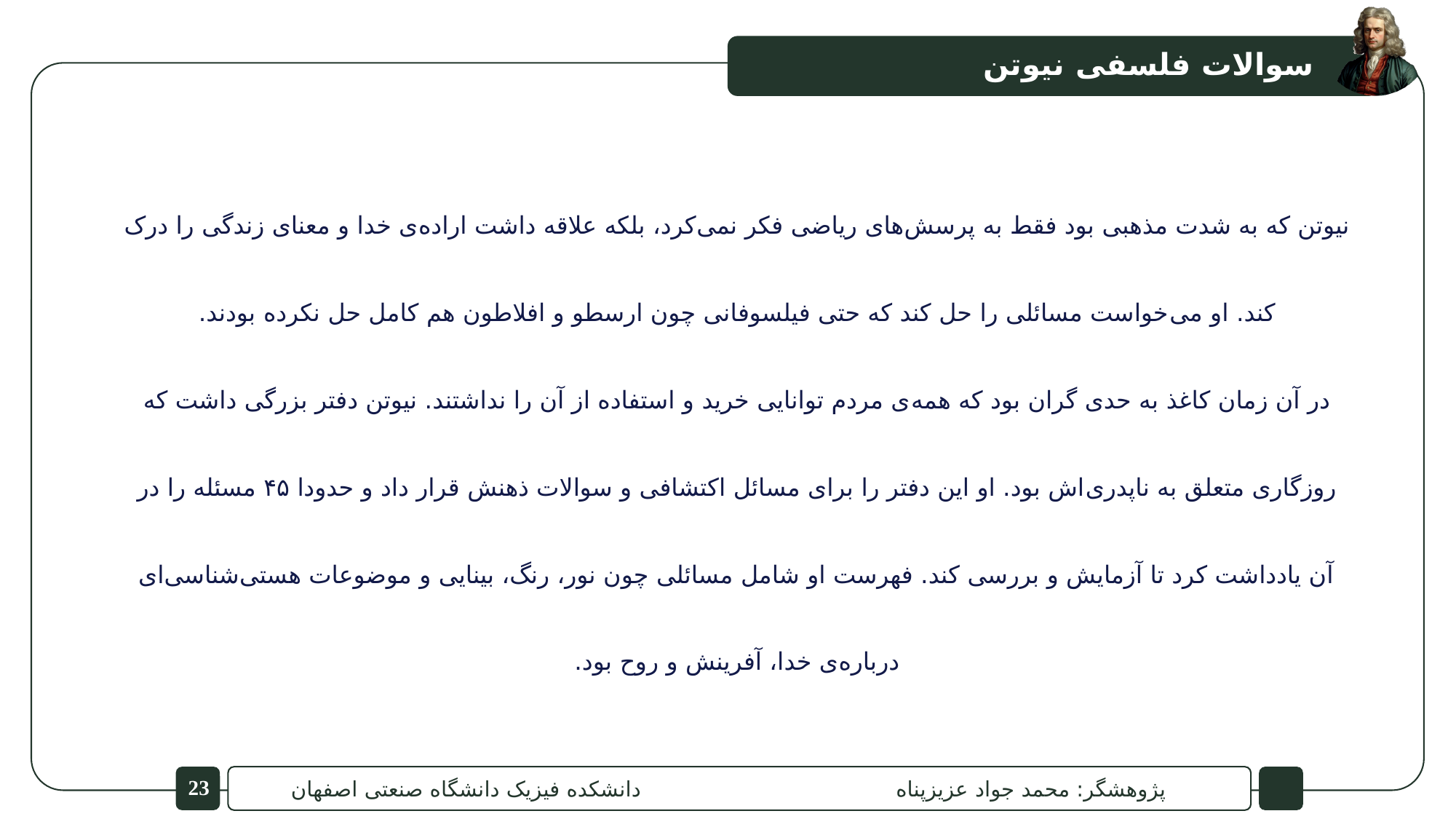

سوالات فلسفی نیوتن
نیوتن که به شدت مذهبی بود فقط به پرسش‌های ریاضی فکر نمی‌کرد، بلکه علاقه داشت اراده‌ی خدا و معنای زندگی را درک کند. او می‌خواست مسائلی را حل کند که حتی فیلسوفانی چون ارسطو و افلاطون هم کامل حل نکرده‌ بودند.
در آن زمان کاغذ به حدی گران بود که همه‌ی مردم توانایی خرید و استفاده از آن را نداشتند. نیوتن دفتر بزرگی داشت که روزگاری متعلق به ناپدری‌اش بود. او این دفتر را برای مسائل اکتشافی و سوالات ذهنش قرار داد و حدودا ۴۵ مسئله را در آن یادداشت کرد تا آزمایش و بررسی کند. فهرست او شامل مسائلی چون نور، رنگ، بینایی و موضوعات هستی‌شناسی‌ای درباره‌ی خدا، آفرینش و روح بود.
23
پژوهشگر: محمد جواد عزیزپناه                                      دانشکده فیزیک دانشگاه صنعتی اصفهان